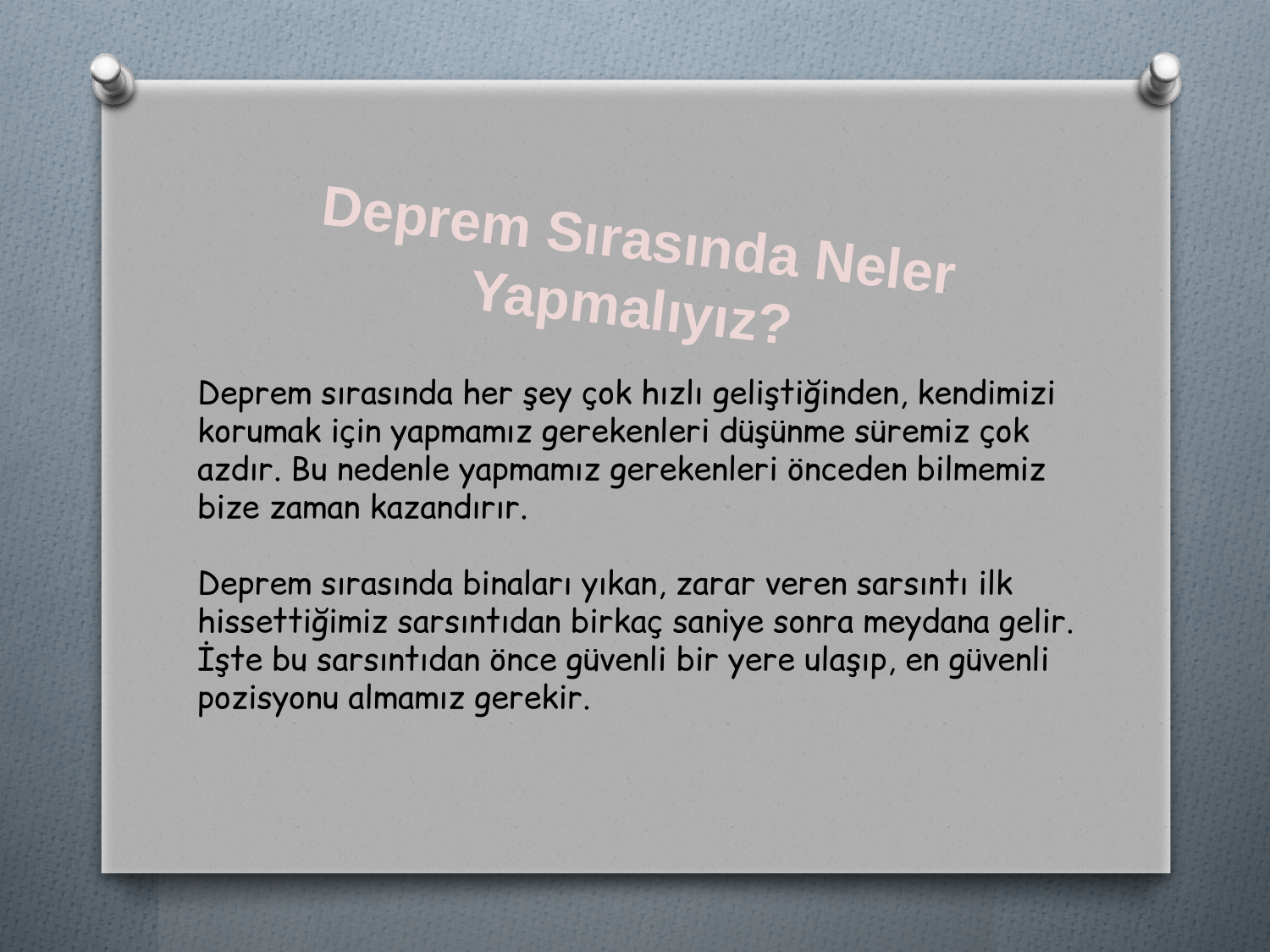

Deprem Sırasında Neler Yapmalıyız?
Deprem sırasında her şey çok hızlı geliştiğinden, kendimizi korumak için yapmamız gerekenleri düşünme süremiz çok azdır. Bu nedenle yapmamız gerekenleri önceden bilmemiz bize zaman kazandırır.

Deprem sırasında binaları yıkan, zarar veren sarsıntı ilk hissettiğimiz sarsıntıdan birkaç saniye sonra meydana gelir. İşte bu sarsıntıdan önce güvenli bir yere ulaşıp, en güvenli pozisyonu almamız gerekir.